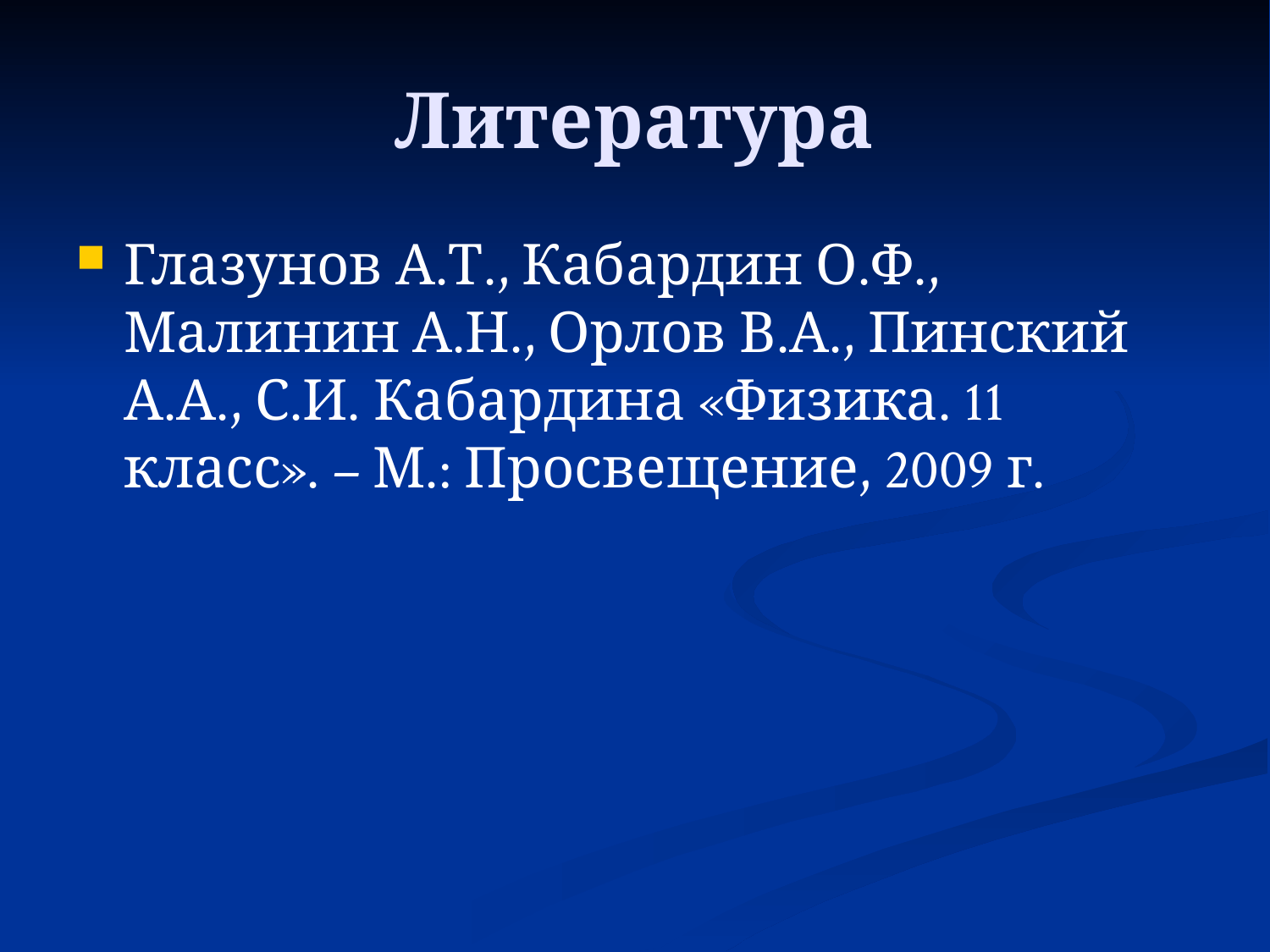

# Литература
Глазунов А.Т., Кабардин О.Ф., Малинин А.Н., Орлов В.А., Пинский А.А., С.И. Кабардина «Физика. 11 класс». – М.: Просвещение, 2009 г.